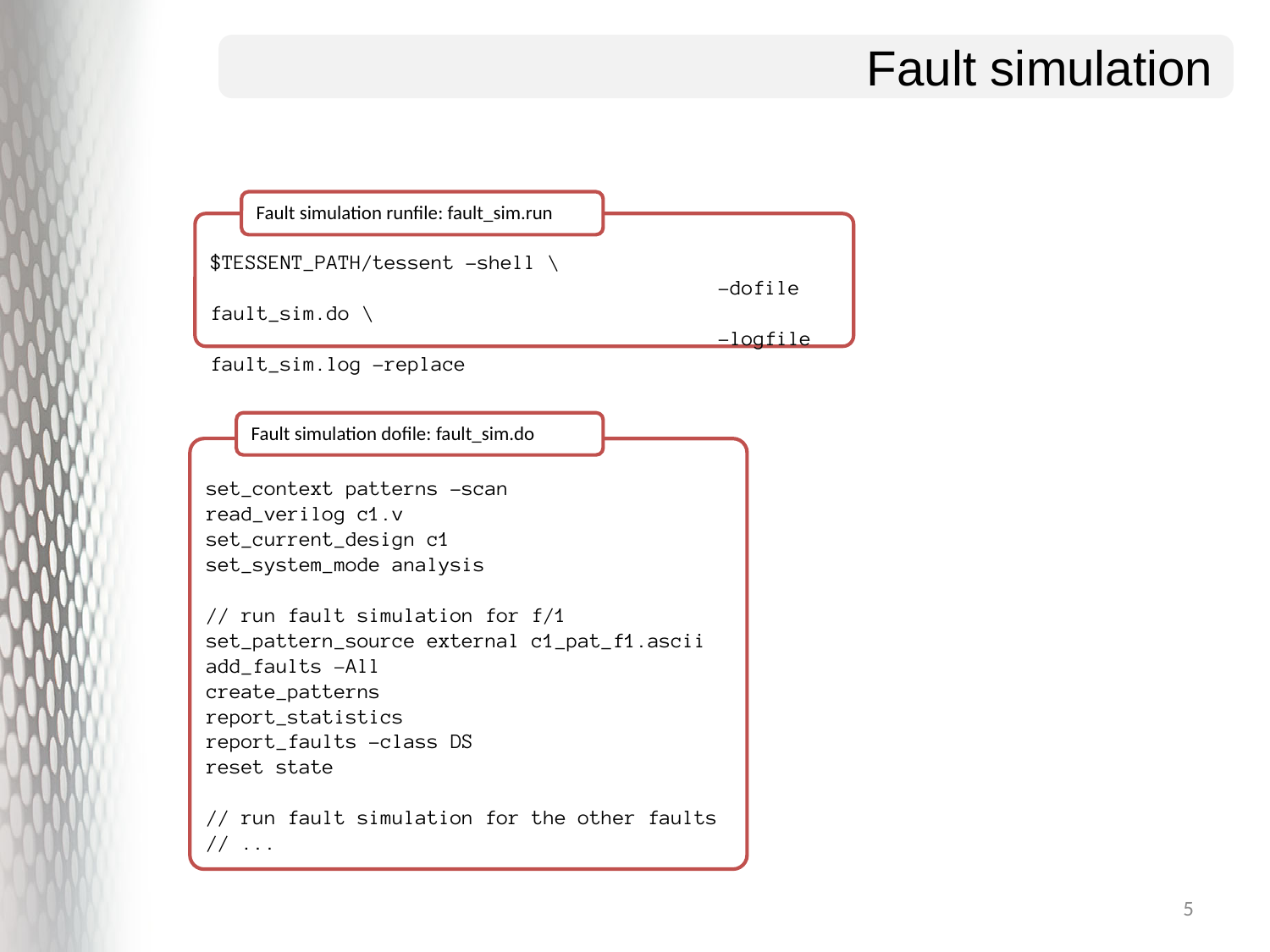

# Fault simulation
Fault simulation runfile: fault_sim.run

$TESSENT_PATH/tessent -shell \
				-dofile fault_sim.do \
				-logfile fault_sim.log -replace
Fault simulation dofile: fault_sim.do

set_context patterns -scan
read_verilog c1.v
set_current_design c1
set_system_mode analysis

// run fault simulation for f/1
set_pattern_source external c1_pat_f1.ascii
add_faults –All
create_patterns
report_statistics
report_faults -class DS
reset state

// run fault simulation for the other faults
// ...
5